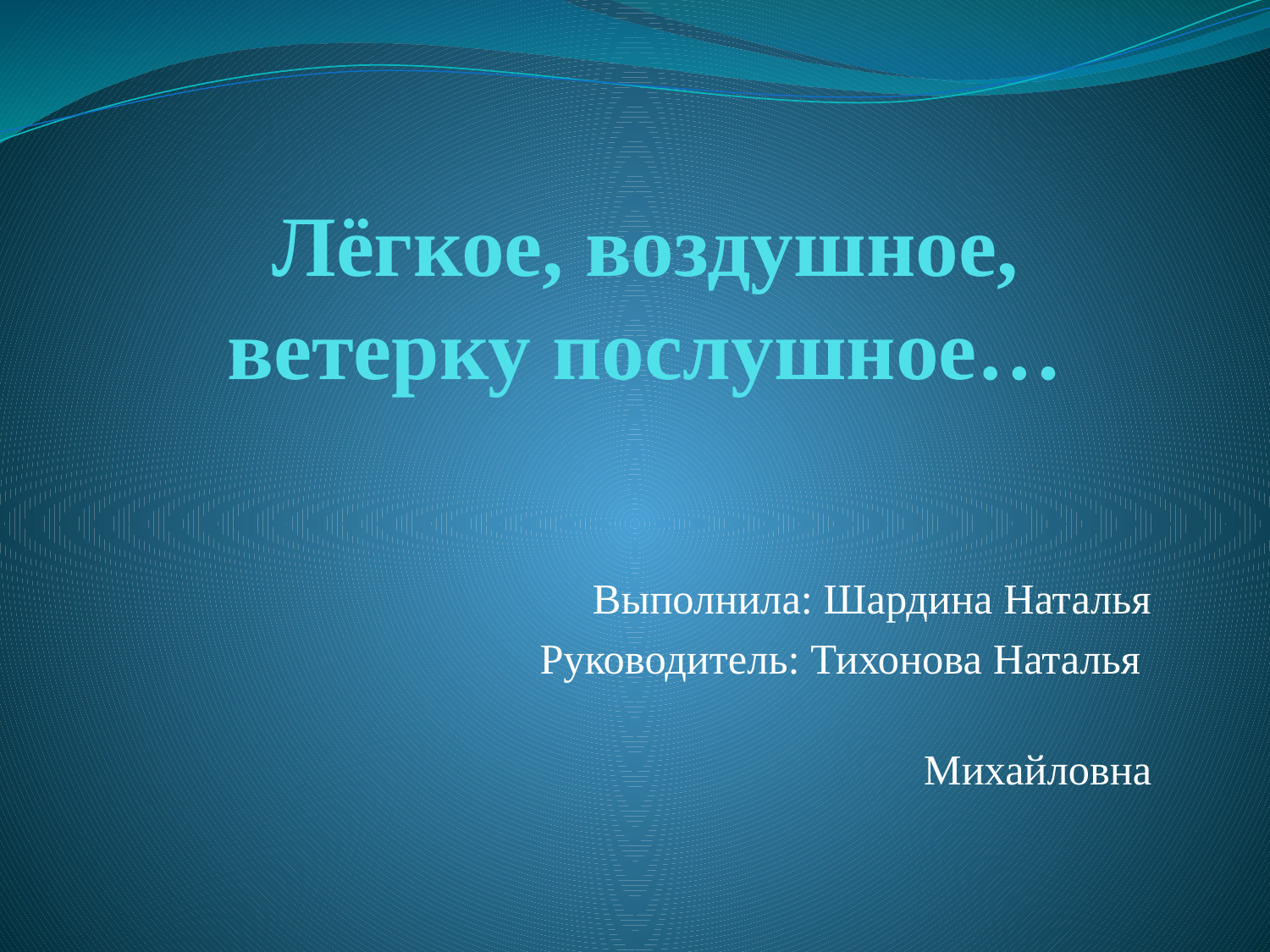

# Лёгкое, воздушное, ветерку послушное…
Выполнила: Шардина Наталья
    Руководитель: Тихонова Наталья
                                       Михайловна